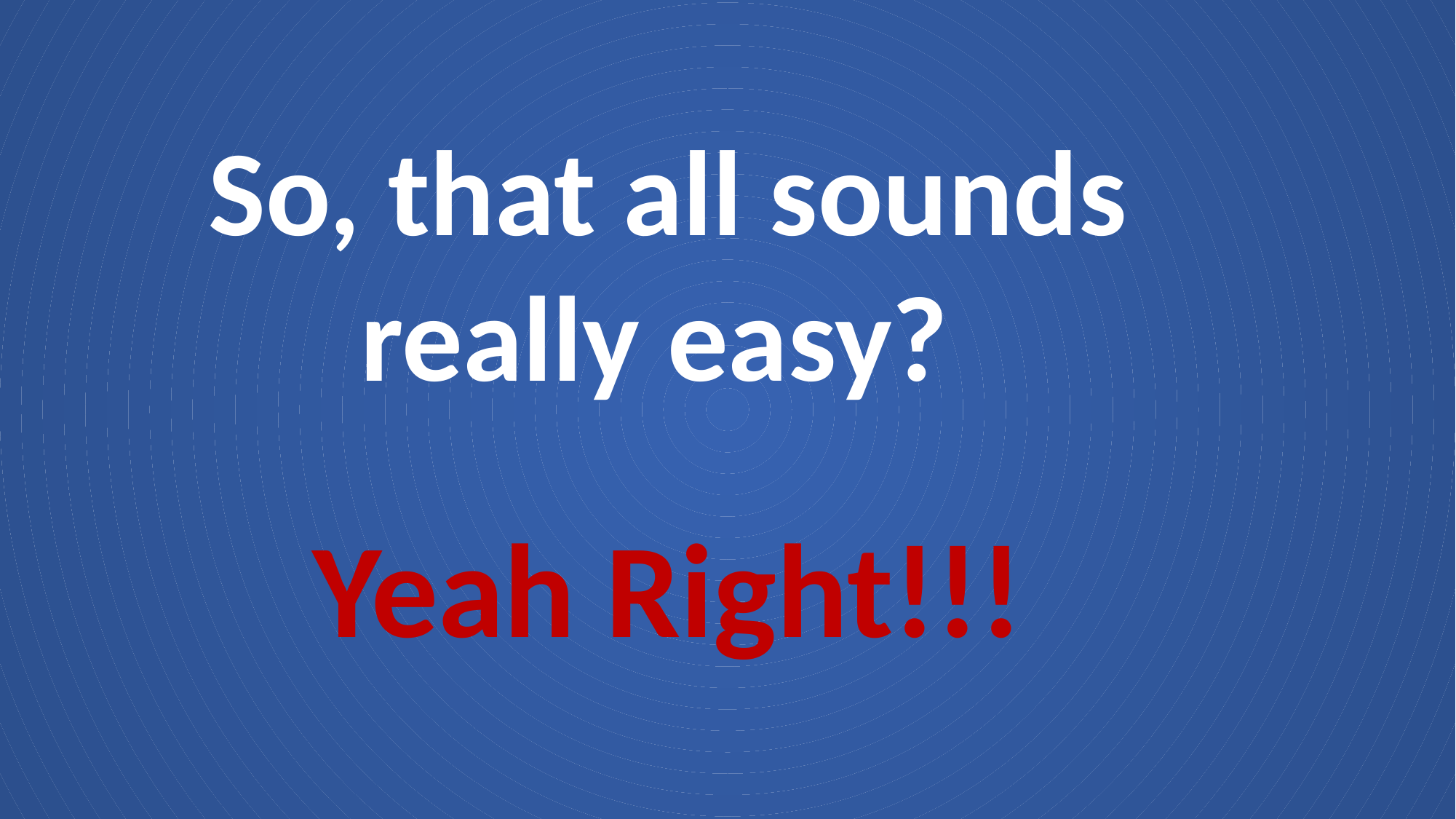

So, that all sounds really easy?

Yeah Right!!!